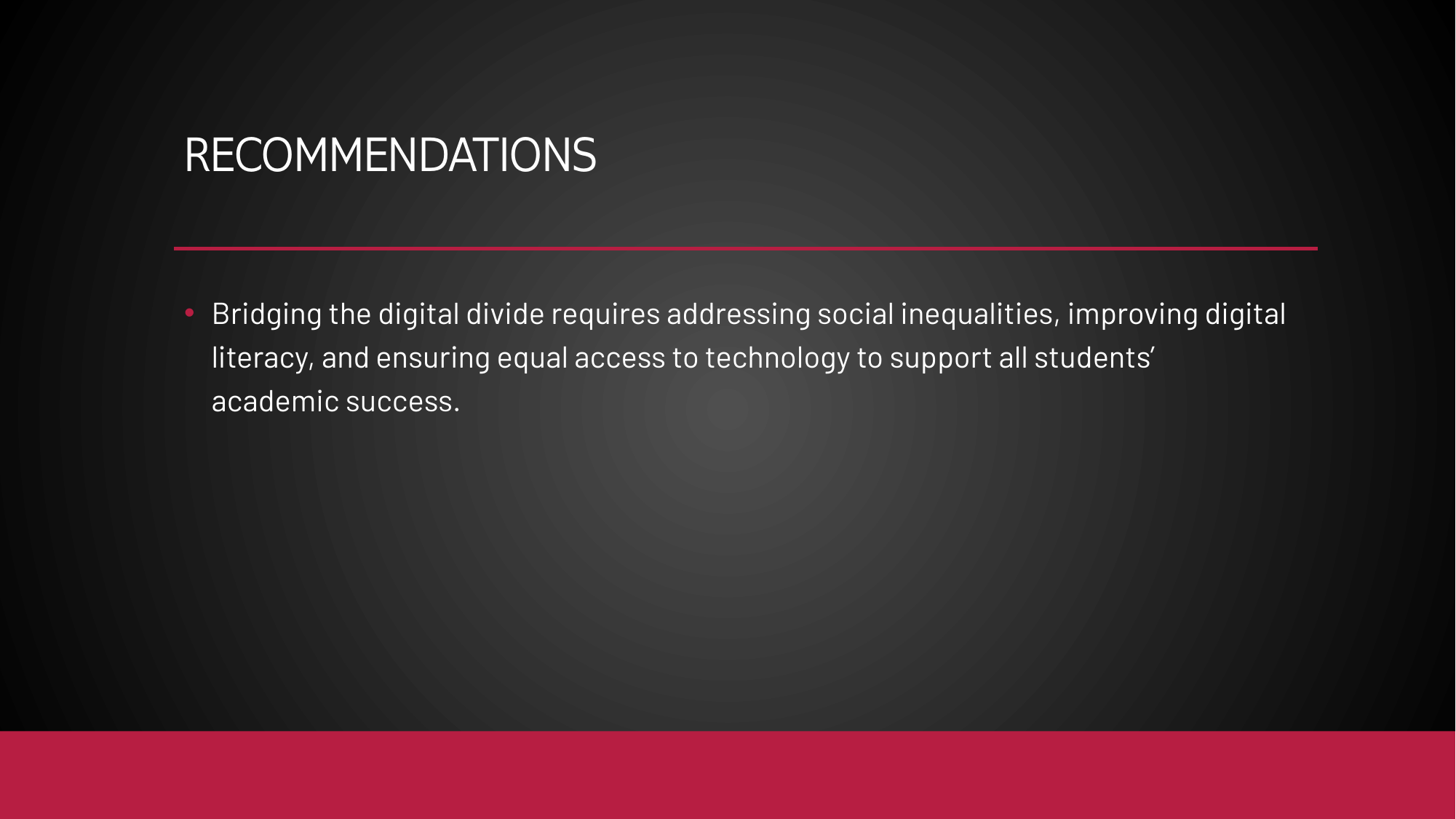

# Recommendations
Bridging the digital divide requires addressing social inequalities, improving digital literacy, and ensuring equal access to technology to support all students’ academic success.